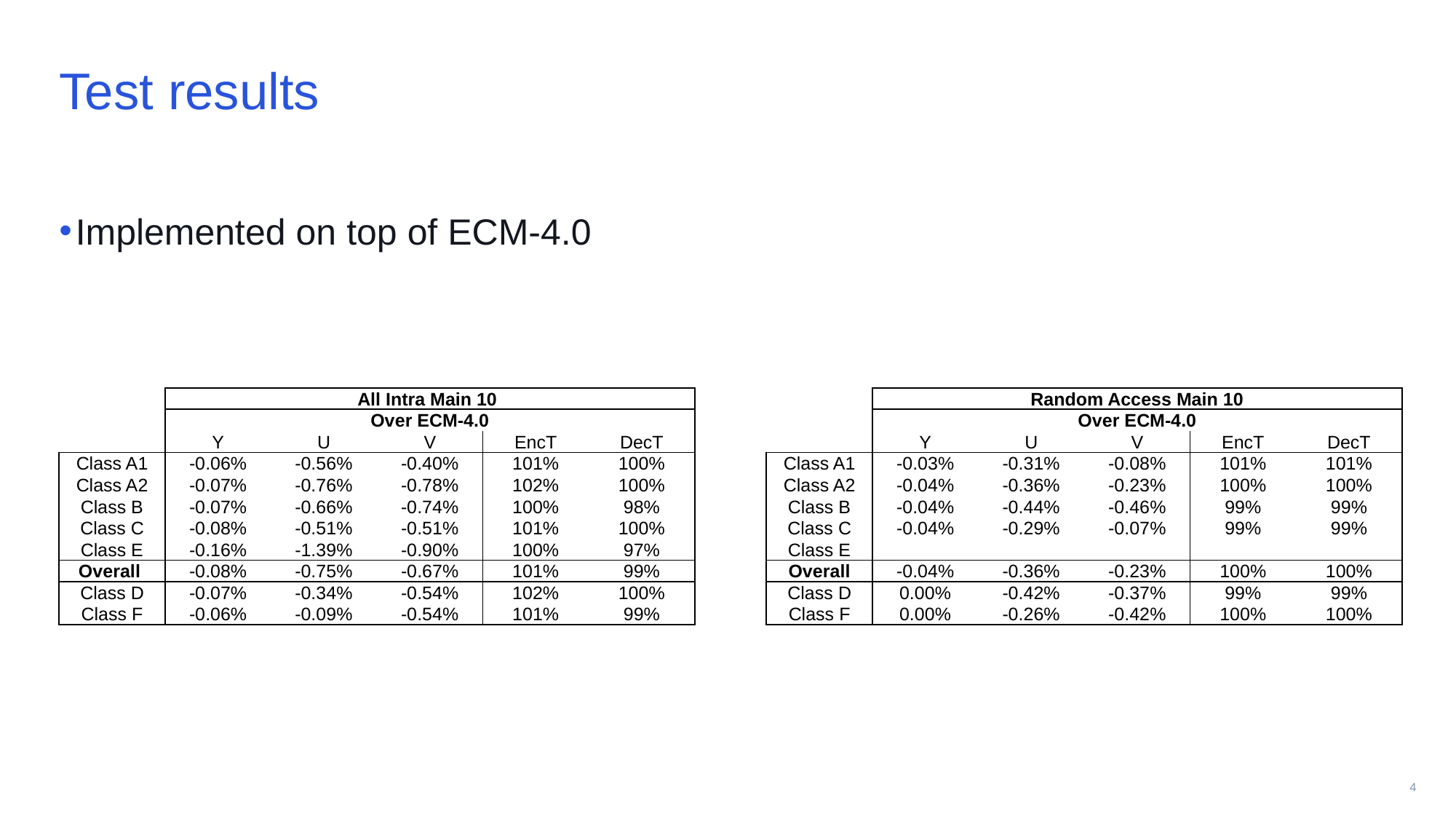

# Test results
Implemented on top of ECM-4.0
|  | All Intra Main 10 |  |  |  |  |
| --- | --- | --- | --- | --- | --- |
|  | Over ECM-4.0 |  |  |  |  |
|  | Y | U | V | EncT | DecT |
| Class A1 | -0.06% | -0.56% | -0.40% | 101% | 100% |
| Class A2 | -0.07% | -0.76% | -0.78% | 102% | 100% |
| Class B | -0.07% | -0.66% | -0.74% | 100% | 98% |
| Class C | -0.08% | -0.51% | -0.51% | 101% | 100% |
| Class E | -0.16% | -1.39% | -0.90% | 100% | 97% |
| Overall | -0.08% | -0.75% | -0.67% | 101% | 99% |
| Class D | -0.07% | -0.34% | -0.54% | 102% | 100% |
| Class F | -0.06% | -0.09% | -0.54% | 101% | 99% |
|  | Random Access Main 10 |  |  |  |  |
| --- | --- | --- | --- | --- | --- |
|  | Over ECM-4.0 |  |  |  |  |
|  | Y | U | V | EncT | DecT |
| Class A1 | -0.03% | -0.31% | -0.08% | 101% | 101% |
| Class A2 | -0.04% | -0.36% | -0.23% | 100% | 100% |
| Class B | -0.04% | -0.44% | -0.46% | 99% | 99% |
| Class C | -0.04% | -0.29% | -0.07% | 99% | 99% |
| Class E |  |  |  |  |  |
| Overall | -0.04% | -0.36% | -0.23% | 100% | 100% |
| Class D | 0.00% | -0.42% | -0.37% | 99% | 99% |
| Class F | 0.00% | -0.26% | -0.42% | 100% | 100% |